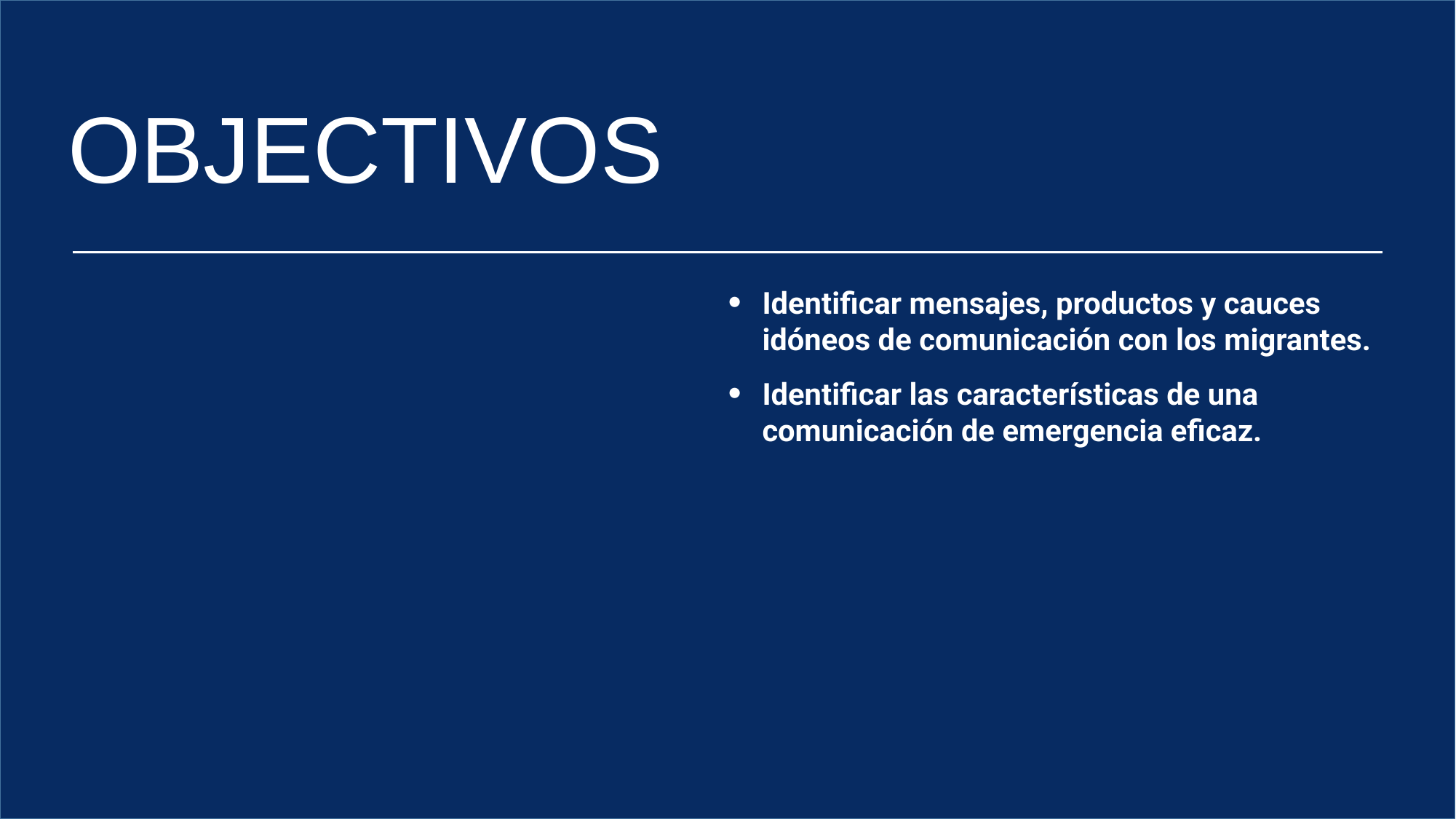

OBJECTIVOS
Identificar mensajes, productos y cauces idóneos de comunicación con los migrantes.
Identificar las características de una comunicación de emergencia eficaz.